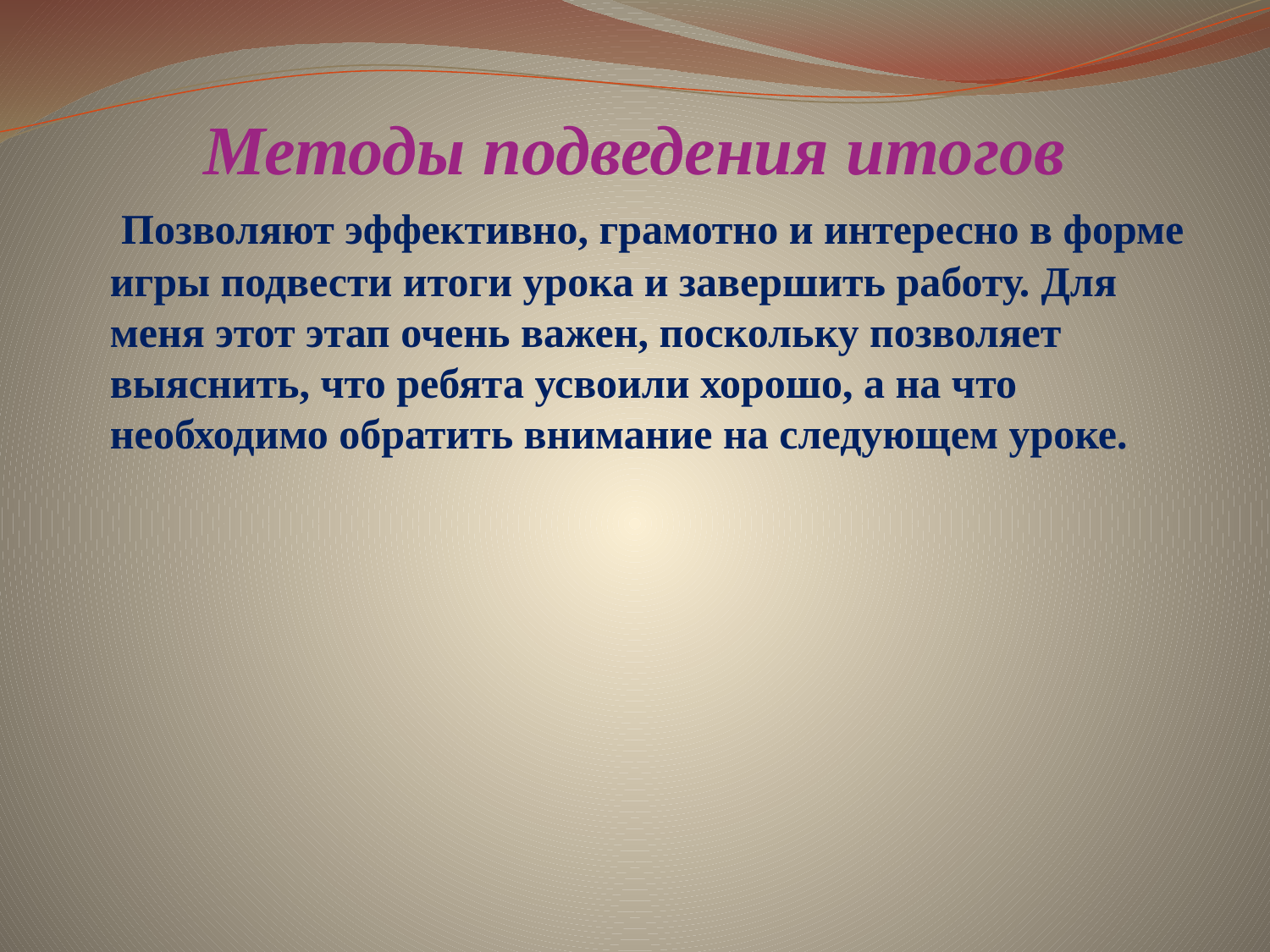

# Методы подведения итогов
    Позволяют эффективно, грамотно и интересно в форме игры подвести итоги урока и завершить работу. Для меня этот этап очень важен, поскольку позволяет выяснить, что ребята усвоили хорошо, а на что необходимо обратить внимание на следующем уроке.